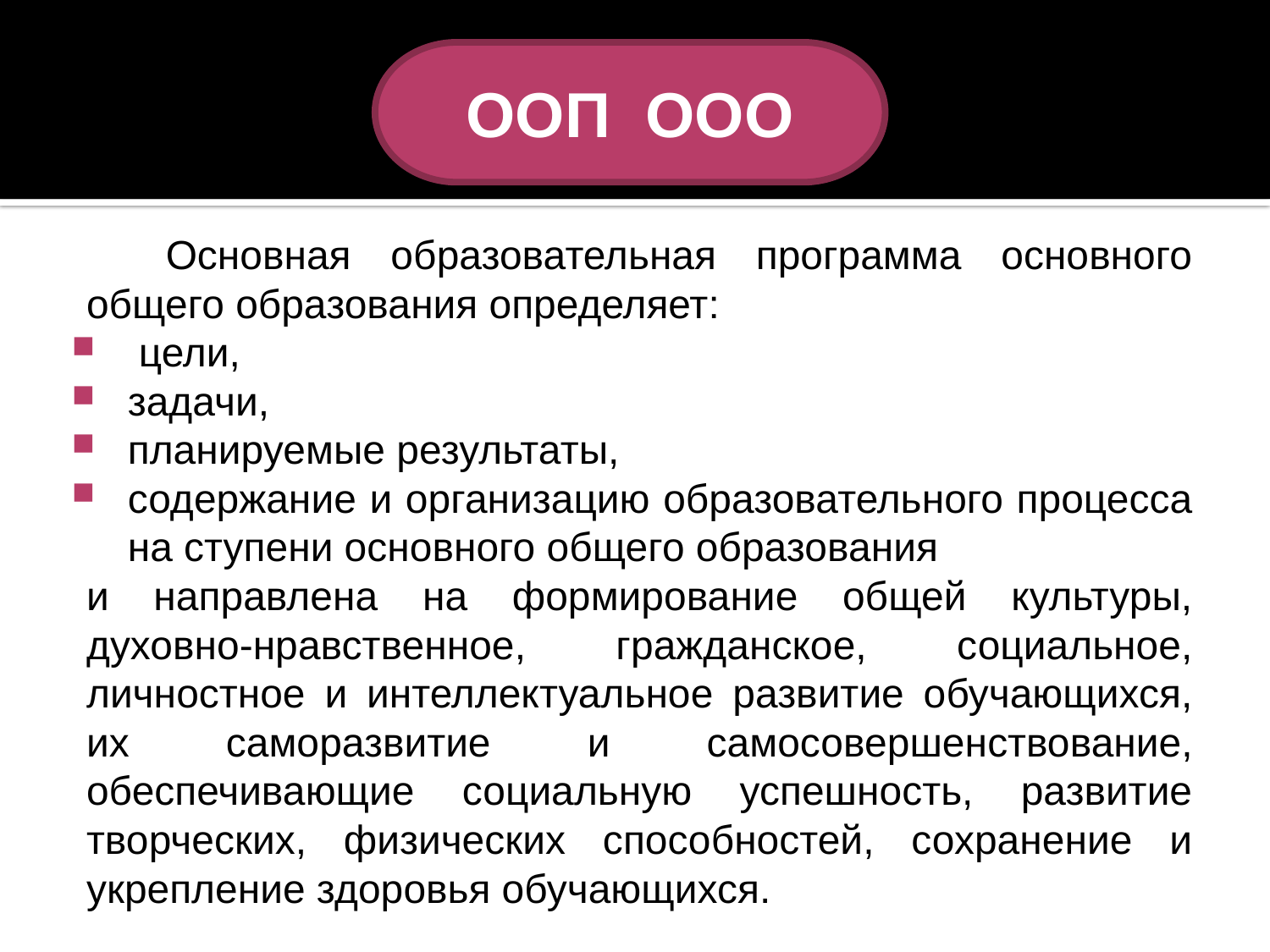

ООП  ООО
  Основная образовательная программа основного общего образования определяет:
 цели,
задачи,
планируемые результаты,
содержание и организацию образовательного процесса на ступени основного общего образования
и направлена на формирование общей культуры, духовно-нравственное, гражданское, социальное, личностное и интеллектуальное развитие обучающихся, их саморазвитие и самосовершенствование, обеспечивающие социальную успешность, развитие творческих, физических способностей, сохранение и укрепление здоровья обучающихся.